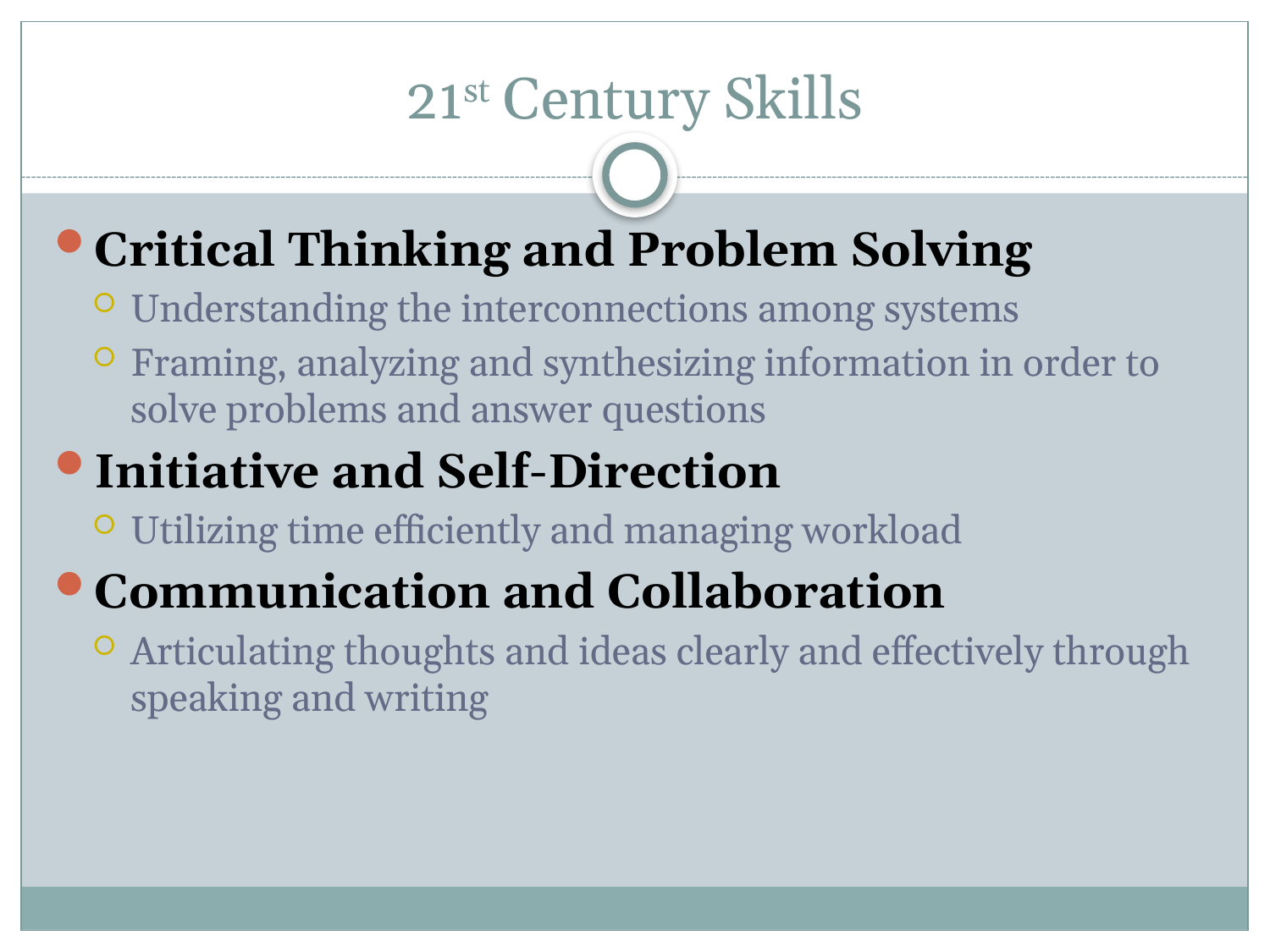

# 21st Century Skills
Critical Thinking and Problem Solving
Understanding the interconnections among systems
Framing, analyzing and synthesizing information in order to solve problems and answer questions
Initiative and Self-Direction
Utilizing time efficiently and managing workload
Communication and Collaboration
Articulating thoughts and ideas clearly and effectively through speaking and writing